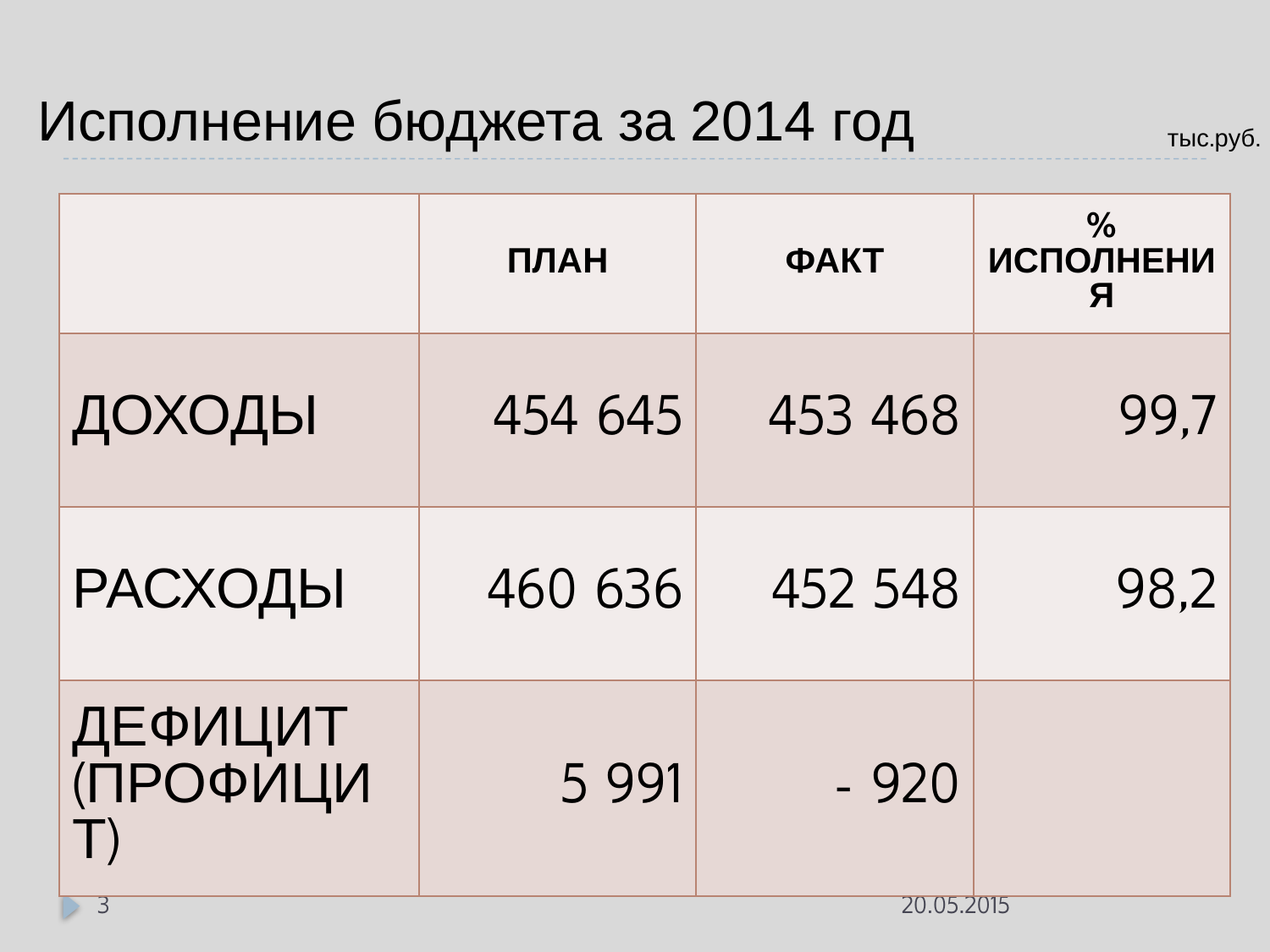

# Исполнение бюджета за 2014 год
тыс.руб.
|  | ПЛАН | ФАКТ | % ИСПОЛНЕНИЯ |
| --- | --- | --- | --- |
| ДОХОДЫ | 454 645 | 453 468 | 99,7 |
| РАСХОДЫ | 460 636 | 452 548 | 98,2 |
| ДЕФИЦИТ (ПРОФИЦИТ) | 5 991 | - 920 |  |
3
20.05.2015